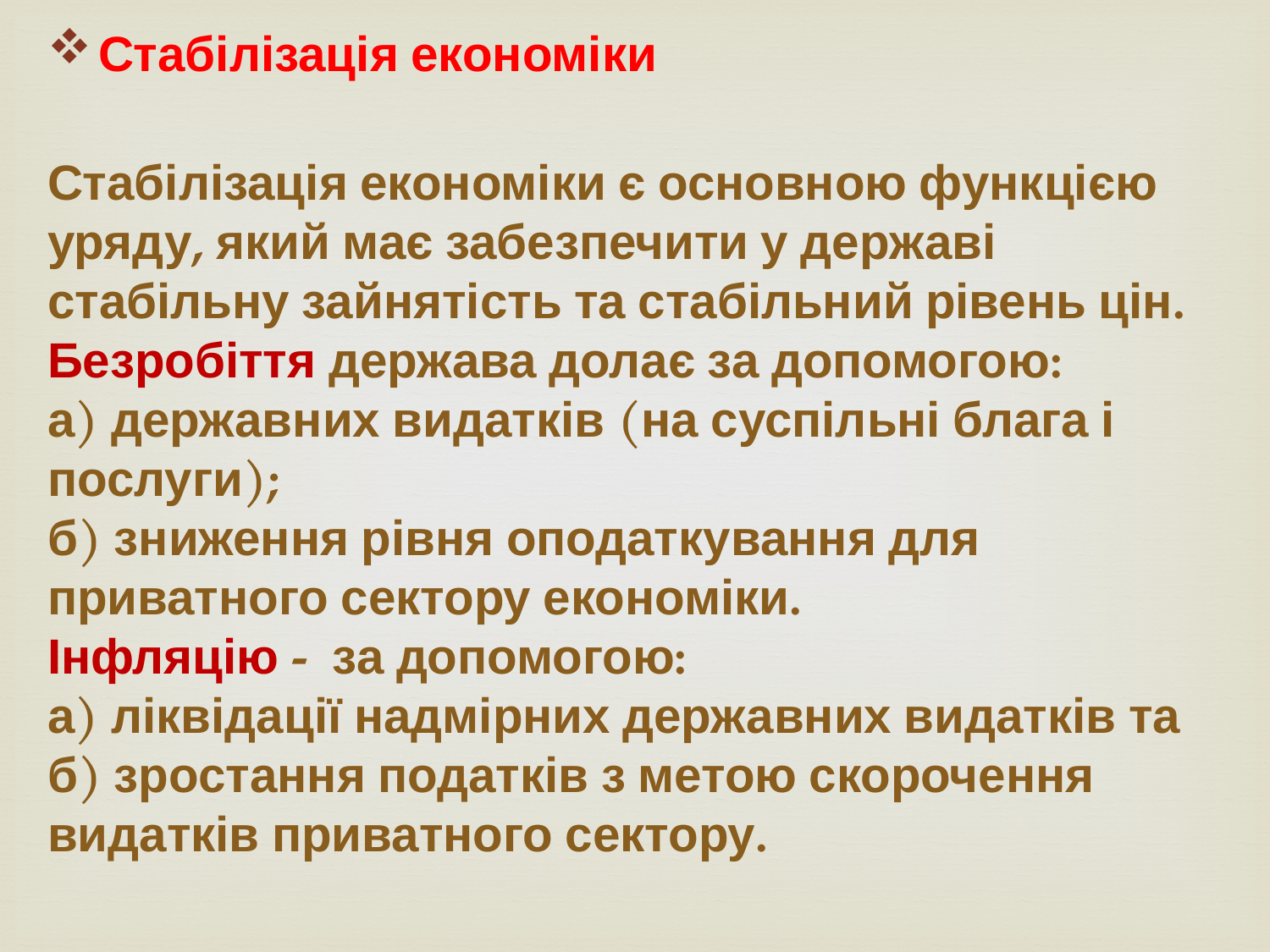

Стабілізація економіки

Стабілізація економіки є основною функцією уряду, який має забезпечити у державі стабільну зайнятість та стабільний рівень цін.
Безробіття держава долає за допомогою:
а) державних видатків (на суспільні блага і послуги);
б) зниження рівня оподаткування для приватного сектору економіки.
Інфляцію -  за допомогою:
а) ліквідації надмірних державних видатків та
б) зростання податків з метою скорочення видатків приватного сектору.